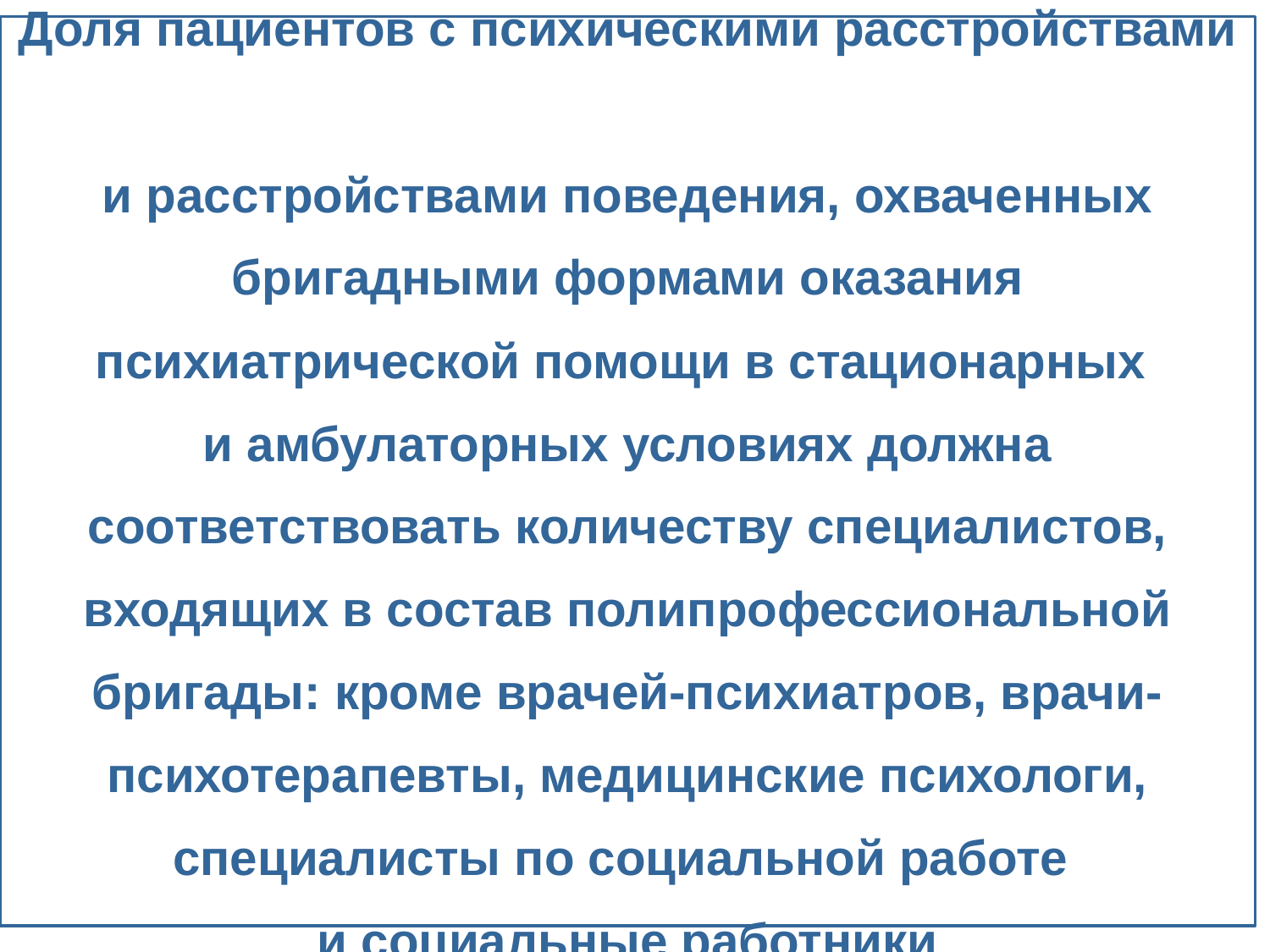

# Доля пациентов с психическими расстройствами и расстройствами поведения, охваченных бригадными формами оказания психиатрической помощи в стационарных и амбулаторных условиях должна соответствовать количеству специалистов, входящих в состав полипрофессиональной бригады: кроме врачей-психиатров, врачи-психотерапевты, медицинские психологи, специалисты по социальной работе и социальные работники